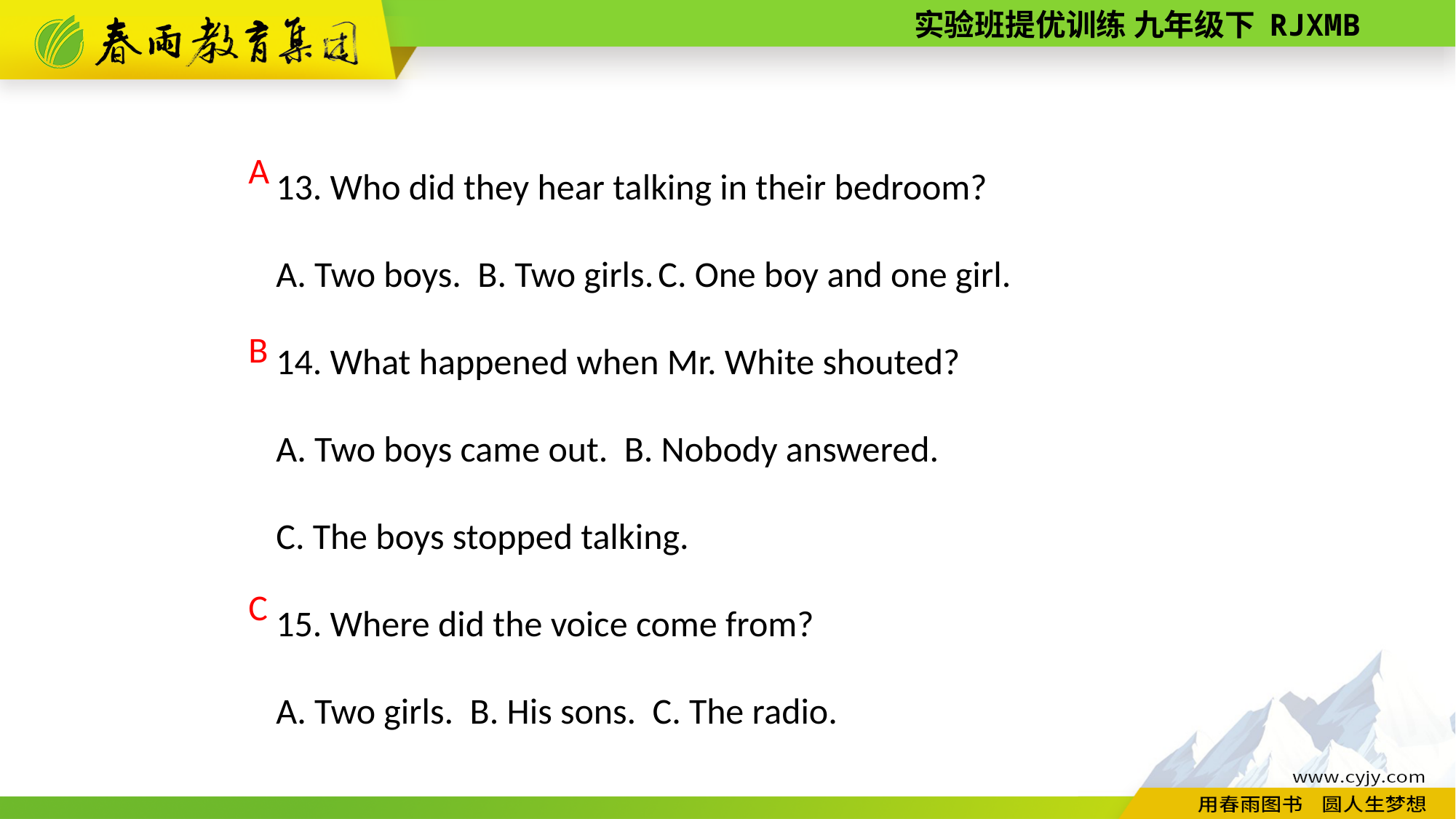

13. Who did they hear talking in their bedroom?
A. Two boys.  B. Two girls. C. One boy and one girl.
14. What happened when Mr. White shouted?
A. Two boys came out.  B. Nobody answered.
C. The boys stopped talking.
15. Where did the voice come from?
A. Two girls.  B. His sons.  C. The radio.
A
B
C